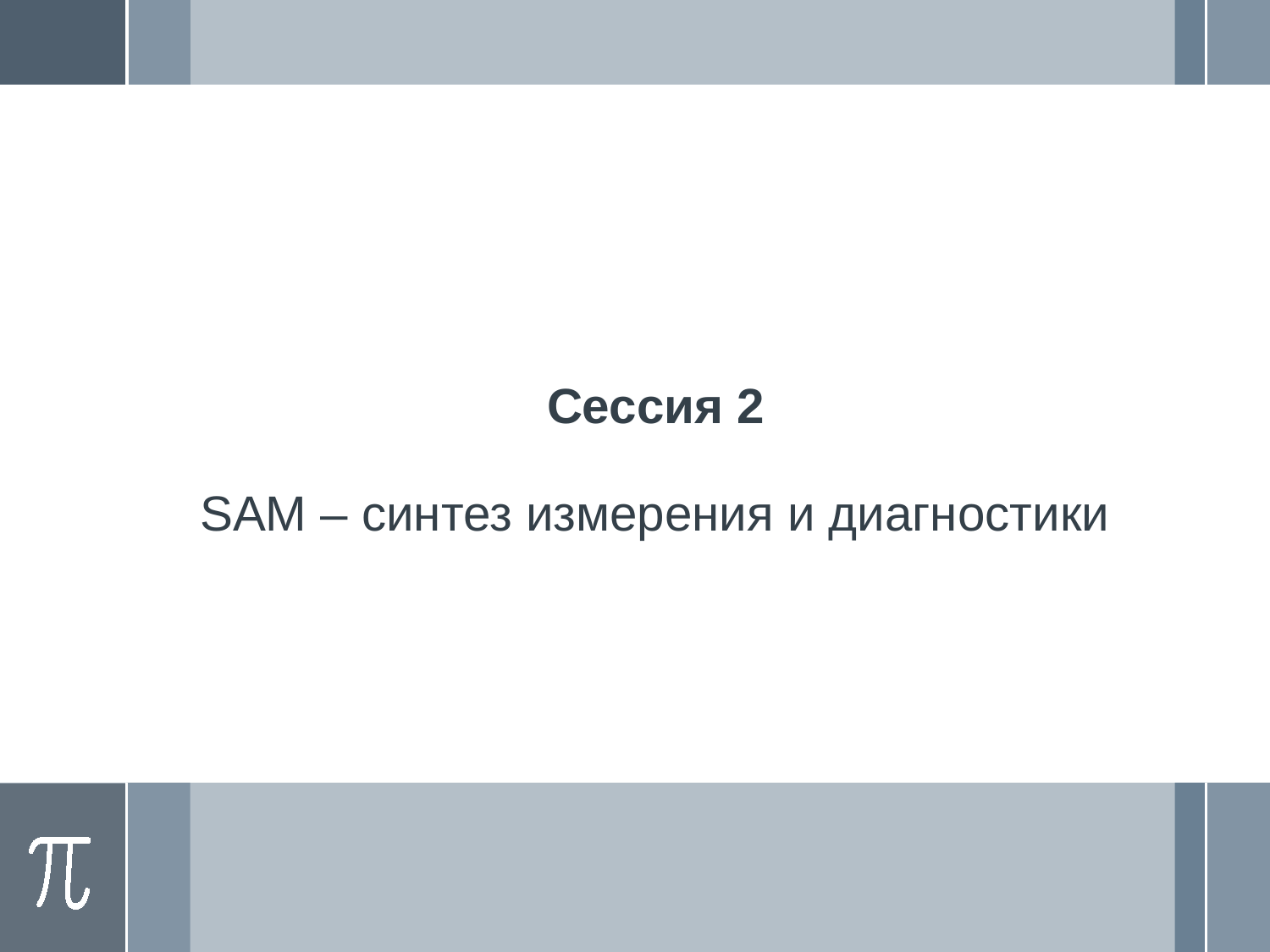

# Сессия 2 SAM – синтез измерения и диагностики